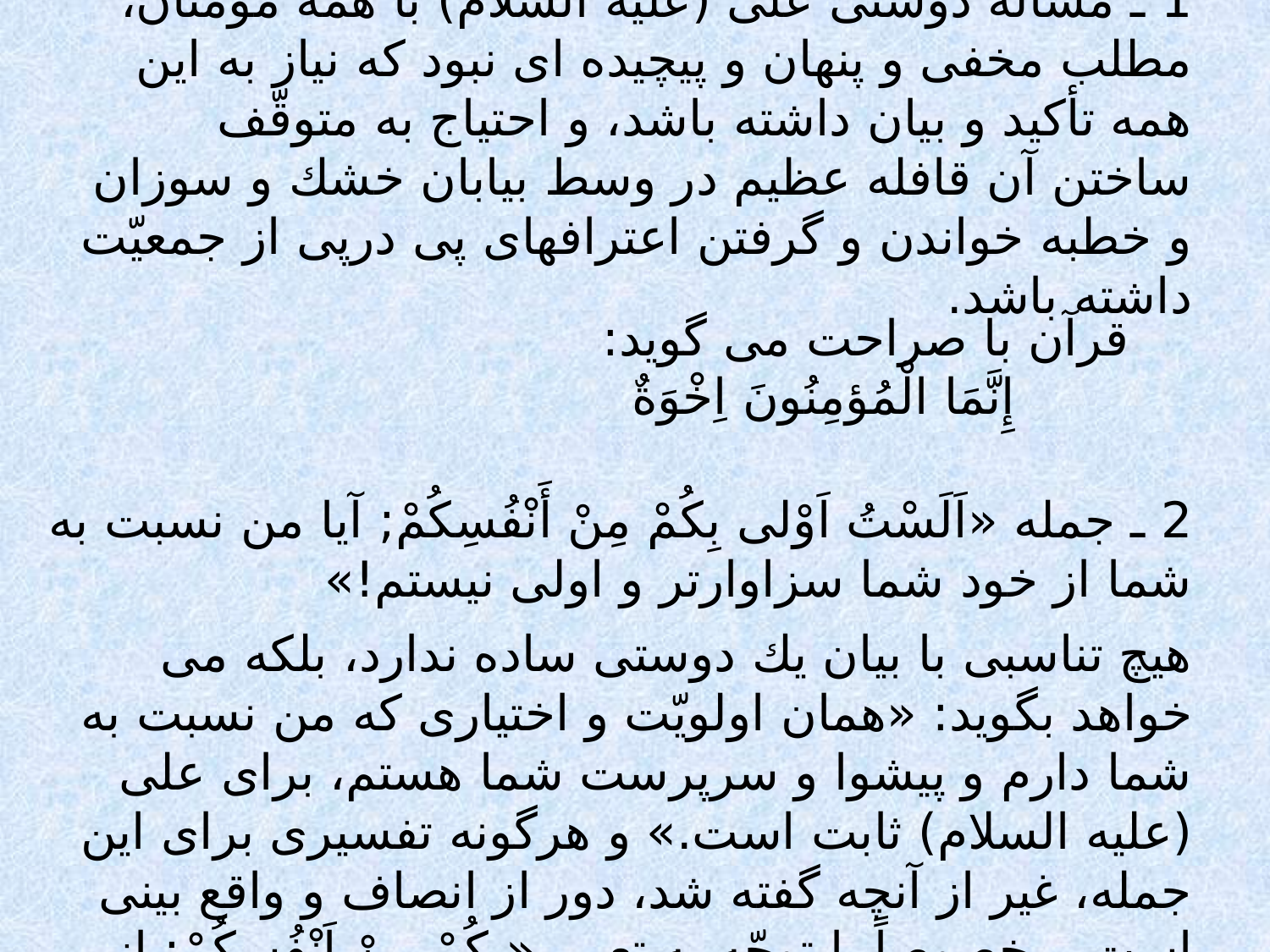

# 1 ـ مسأله دوستى على (عليه السلام) با همه مؤمنان، مطلب مخفى و پنهان و پيچيده اى نبود كه نياز به اين همه تأكيد و بيان داشته باشد، و احتياج به متوقّف ساختن آن قافله عظيم در وسط بيابان خشك و سوزان و خطبه خواندن و گرفتن اعترافهاى پى درپى از جمعيّت داشته باشد.
قرآن با صراحت مى گويد:
إِنَّمَا الْمُؤمِنُونَ اِخْوَةٌ
2 ـ جمله «اَلَسْتُ اَوْلى بِكُمْ مِنْ أَنْفُسِكُمْ; آيا من نسبت به شما از خود شما سزاوارتر و اولى نيستم!»
هيچ تناسبى با بيان يك دوستى ساده ندارد، بلكه مى خواهد بگويد: «همان اولويّت و اختيارى كه من نسبت به شما دارم و پيشوا و سرپرست شما هستم، براى على (عليه السلام) ثابت است.» و هرگونه تفسيرى براى اين جمله، غير از آنچه گفته شد، دور از انصاف و واقع بينى است، مخصوصاً با توجّه به تعبير «بِكُمْ مِنْ اَنْفُسِكُمْ; از شما نسبت به شما اولى هستم.»